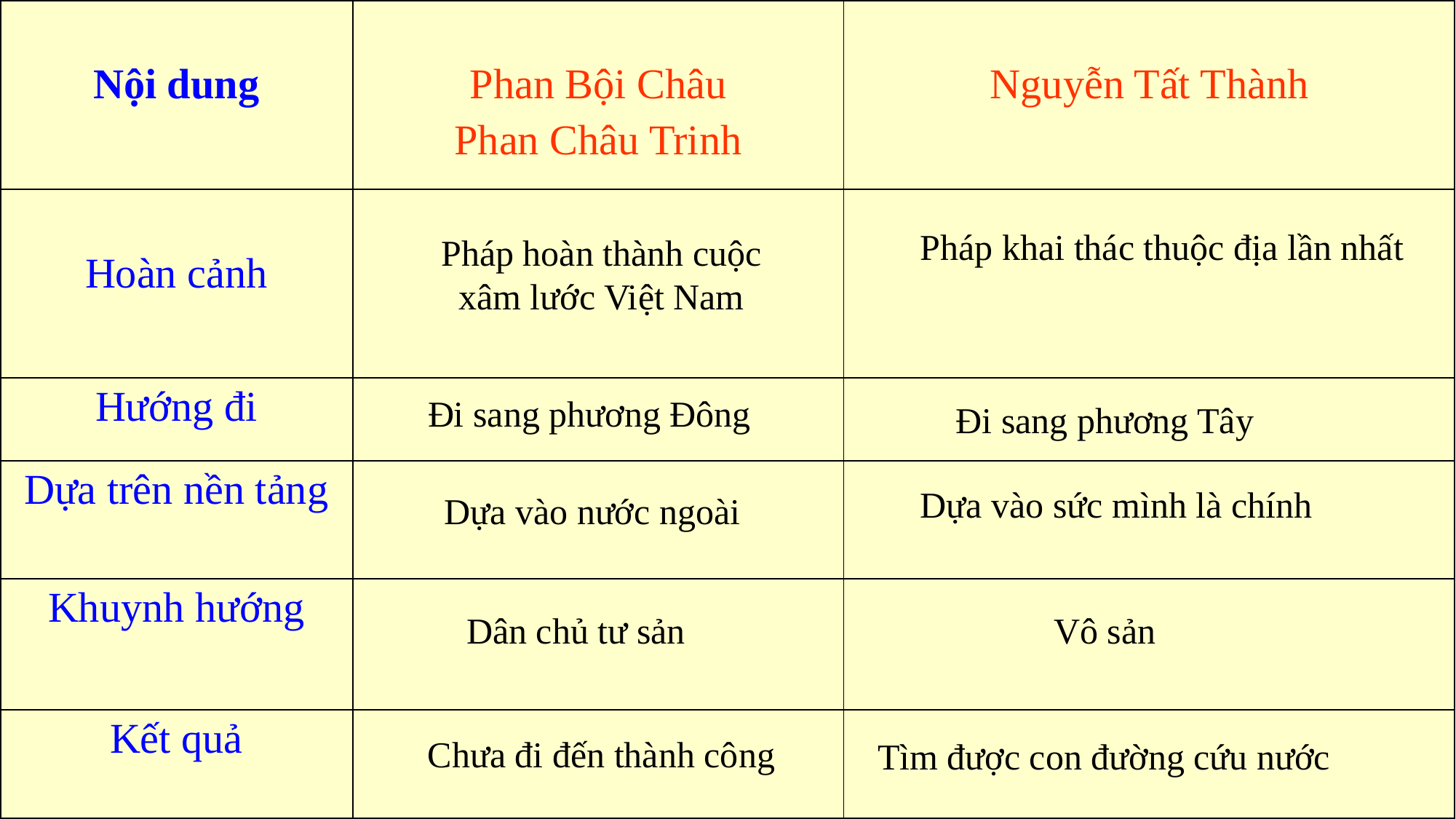

| Nội dung | Phan Bội Châu Phan Châu Trinh | Nguyễn Tất Thành |
| --- | --- | --- |
| Hoàn cảnh |  |  |
| Hướng đi |  |  |
| Dựa trên nền tảng |  |  |
| Khuynh hướng |  |  |
| Kết quả |  |  |
Pháp khai thác thuộc địa lần nhất
Pháp hoàn thành cuộc xâm lước Việt Nam
Đi sang phương Đông
Đi sang phương Tây
Dựa vào sức mình là chính
Dựa vào nước ngoài
Dân chủ tư sản
Vô sản
Chưa đi đến thành công
Tìm được con đường cứu nước